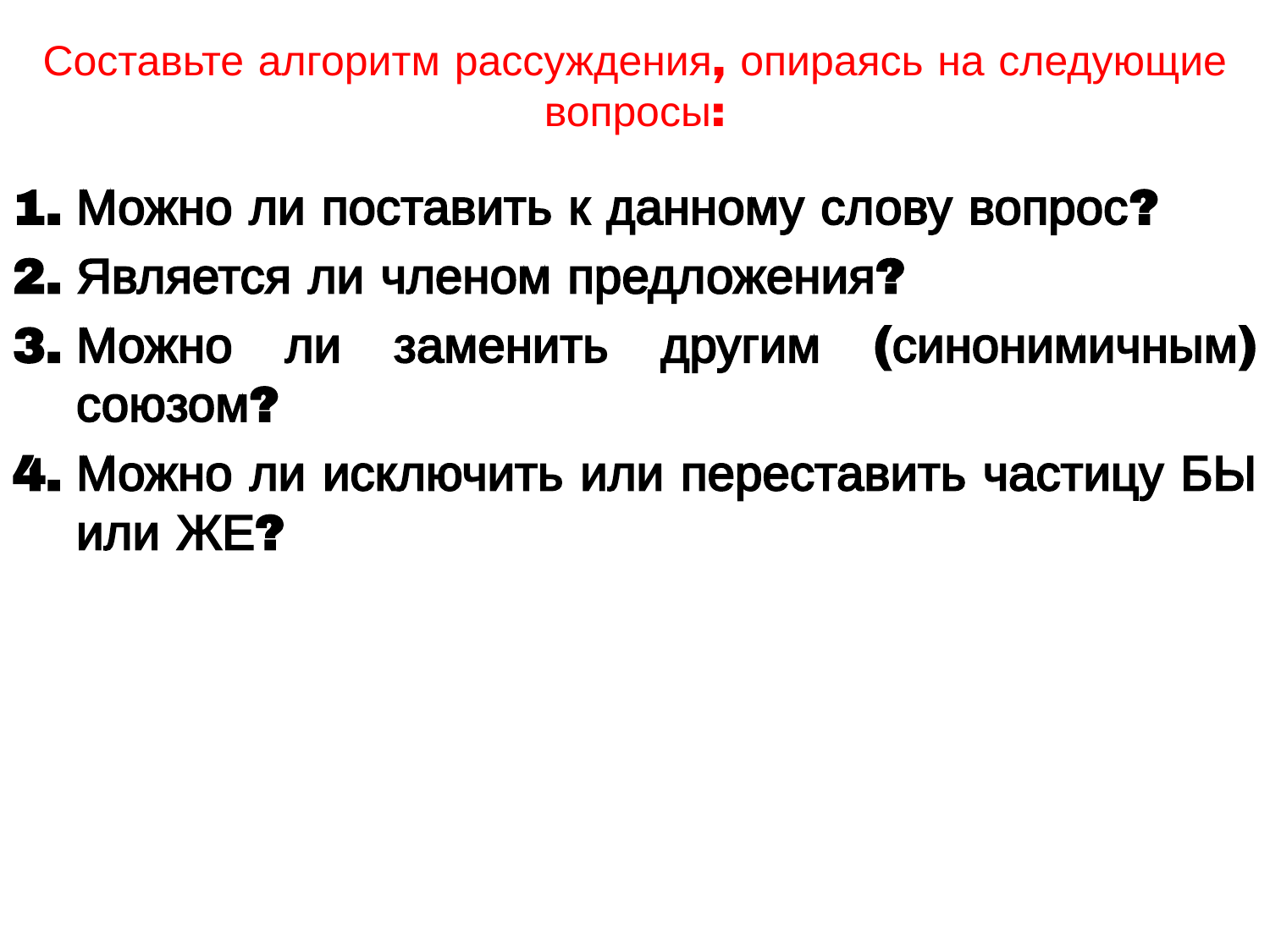

# Составьте алгоритм рассуждения, опираясь на следующие вопросы:
Можно ли поставить к данному слову вопрос?
Является ли членом предложения?
Можно ли заменить другим (синонимичным) союзом?
Можно ли исключить или переставить частицу БЫ или ЖЕ?